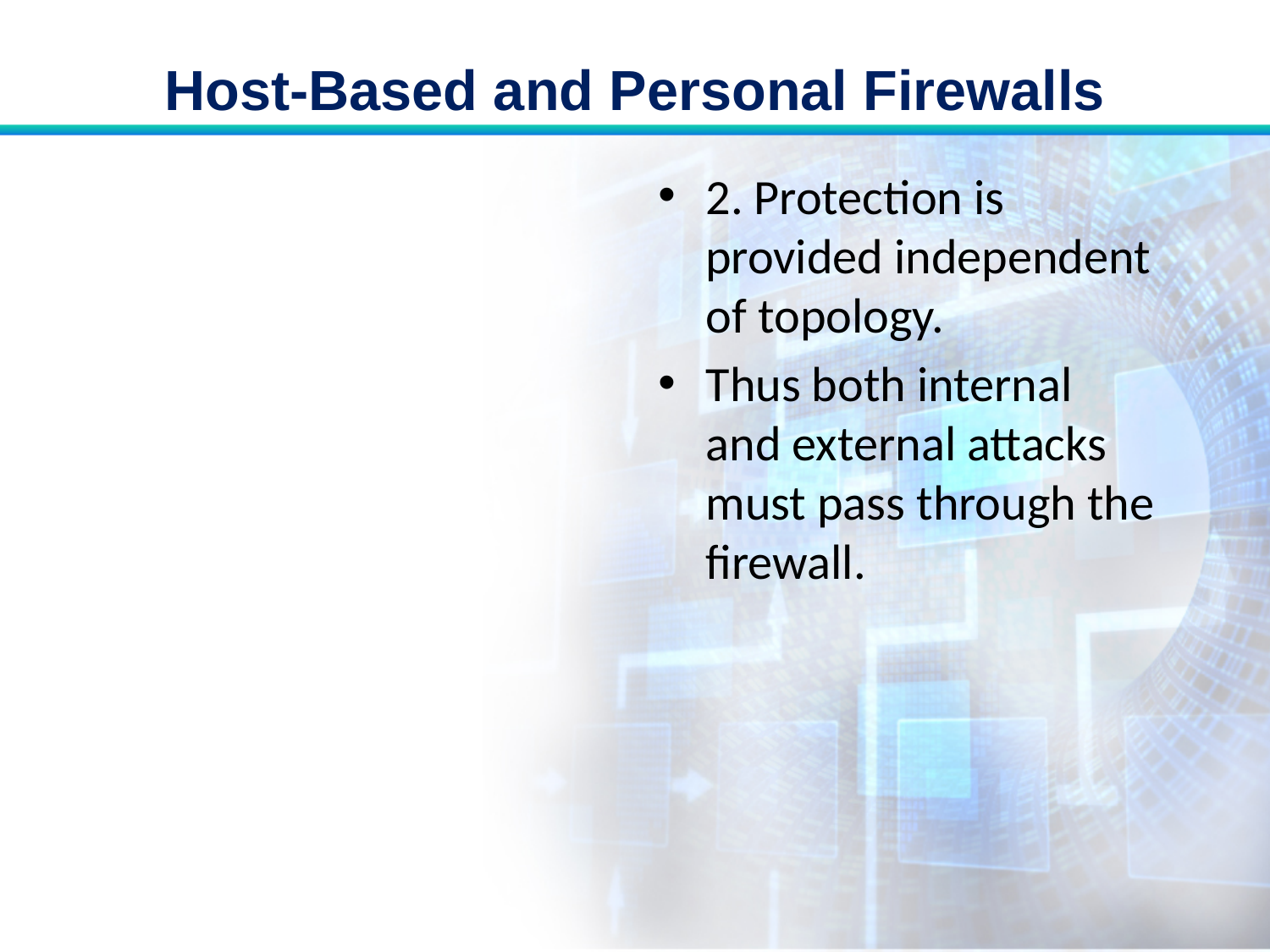

# Host-Based and Personal Firewalls
2. Protection is provided independent of topology.
Thus both internal and external attacks must pass through the firewall.